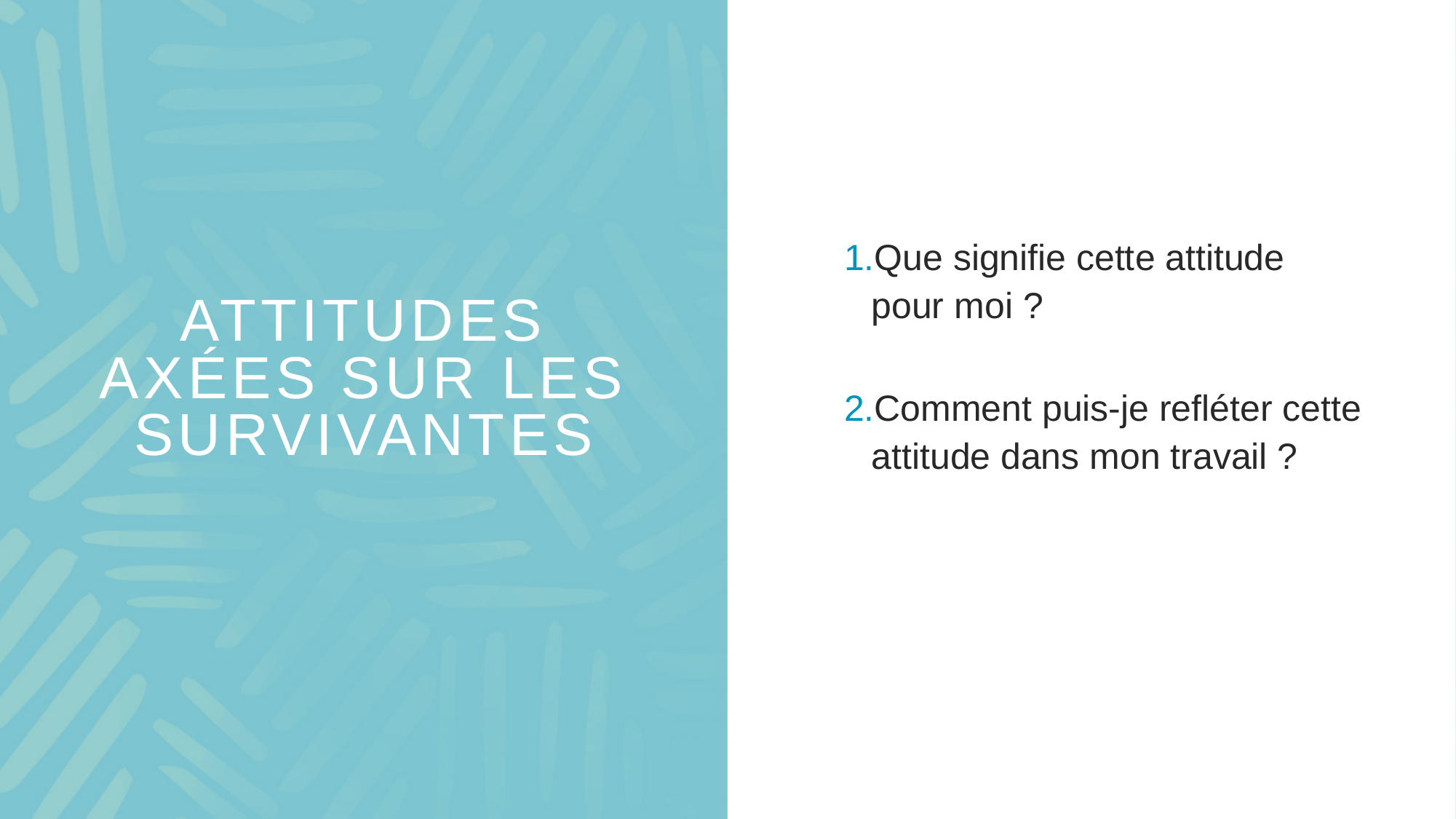

Que signifie cette attitude pour moi ?
Comment puis-je refléter cette attitude dans mon travail ?

# Attitudes axées sur les survivantes